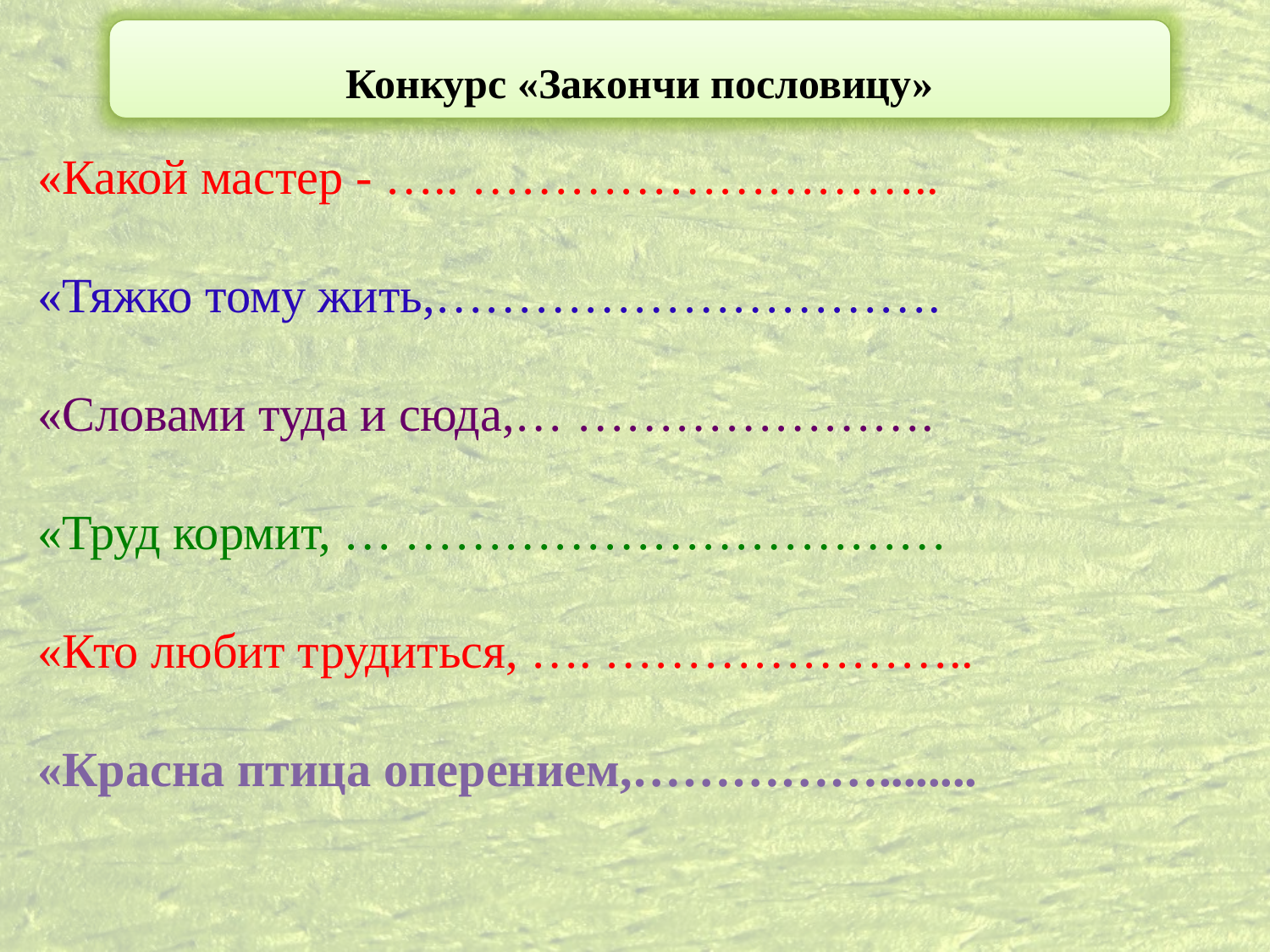

Конкурс «Закончи пословицу»
«Какой мастер - ….. ………………………..
«Тяжко тому жить,………………………….
«Словами туда и сюда,… ………………….
«Труд кормит, … ……………………………
«Кто любит трудиться, …. …………………..
«Красна птица оперением,……………........